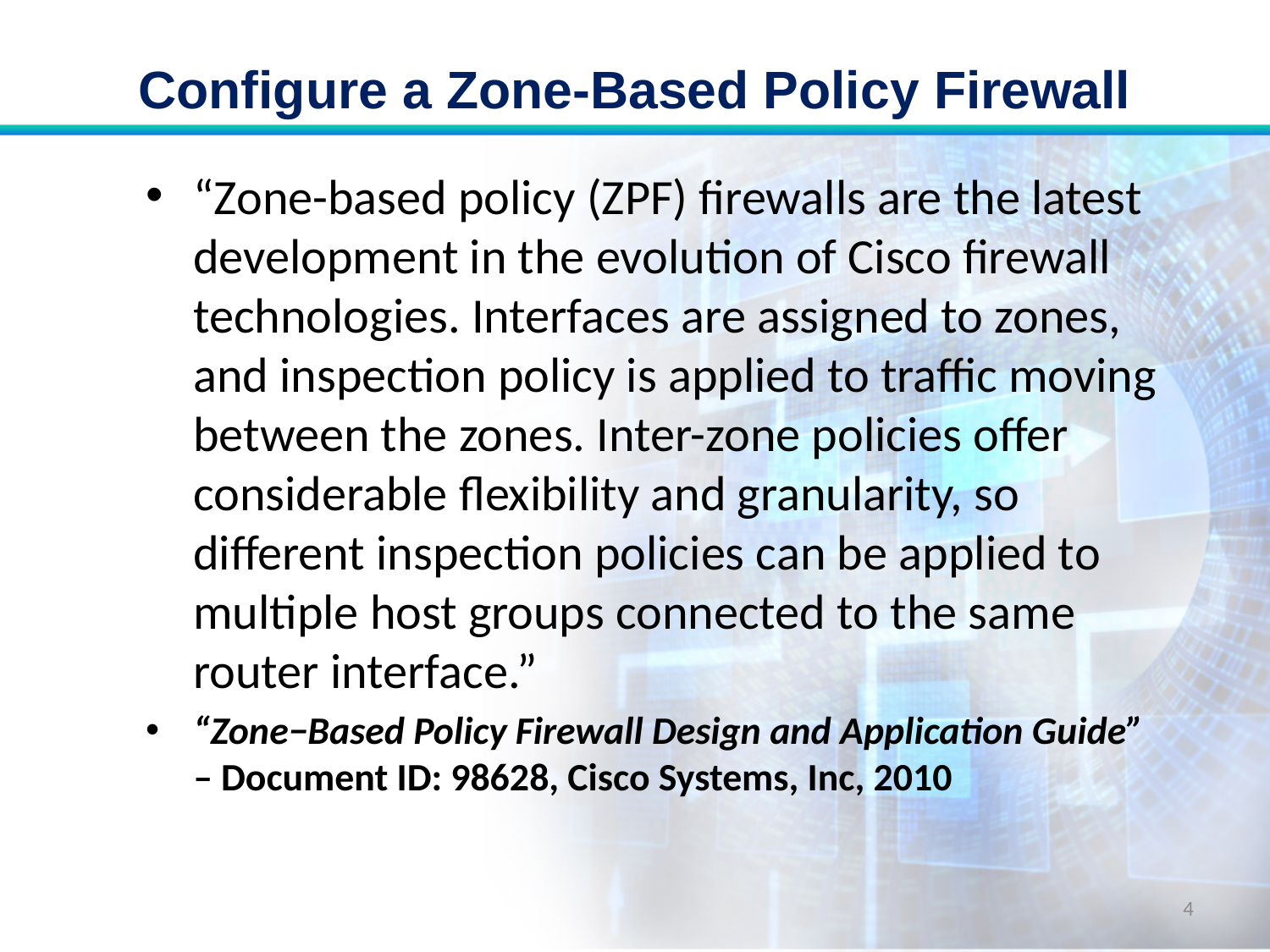

# Configure a Zone-Based Policy Firewall
“Zone-based policy (ZPF) firewalls are the latest development in the evolution of Cisco firewall technologies. Interfaces are assigned to zones, and inspection policy is applied to traffic moving between the zones. Inter-zone policies offer considerable flexibility and granularity, so different inspection policies can be applied to multiple host groups connected to the same router interface.”
“Zone−Based Policy Firewall Design and Application Guide” – Document ID: 98628, Cisco Systems, Inc, 2010

4